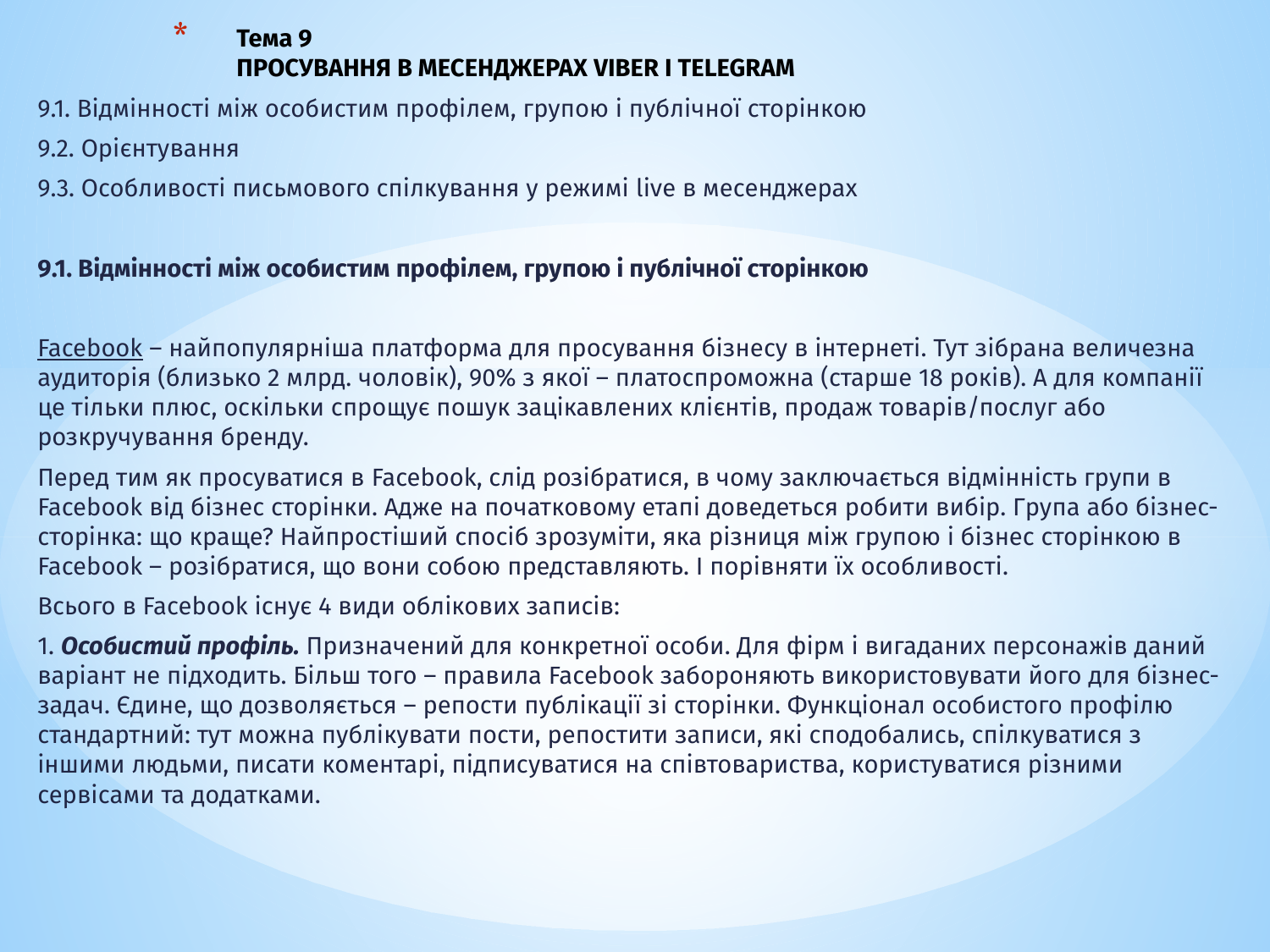

# Тема 9 ПРОСУВАННЯ В МЕСЕНДЖЕРАХ VIBER I TELEGRAM
9.1. Відмінності між особистим профілем, групою і публічної сторінкою
9.2. Орієнтування
9.3. Особливості письмового спілкування у режимі live в месенджерах

9.1. Відмінності між особистим профілем, групою і публічної сторінкою

Facebook – найпопулярніша платформа для просування бізнесу в інтернеті. Тут зібрана величезна аудиторія (близько 2 млрд. чоловік), 90% з якої – платоспроможна (старше 18 років). А для компанії це тільки плюс, оскільки спрощує пошук зацікавлених клієнтів, продаж товарів/послуг або розкручування бренду.
Перед тим як просуватися в Facebook, слід розібратися, в чому заключається відмінність групи в Facebook від бізнес сторінки. Адже на початковому етапі доведеться робити вибір. Група або бізнес-сторінка: що краще? Найпростіший спосіб зрозуміти, яка різниця між групою і бізнес сторінкою в Facebook – розібратися, що вони собою представляють. І порівняти їх особливості.
Всього в Facebook існує 4 види облікових записів:
1. Особистий профіль. Призначений для конкретної особи. Для фірм і вигаданих персонажів даний варіант не підходить. Більш того – правила Facebook забороняють використовувати його для бізнес-задач. Єдине, що дозволяється – репости публікації зі сторінки. Функціонал особистого профілю стандартний: тут можна публікувати пости, репостити записи, які сподобались, спілкуватися з іншими людьми, писати коментарі, підписуватися на співтовариства, користуватися різними сервісами та додатками.